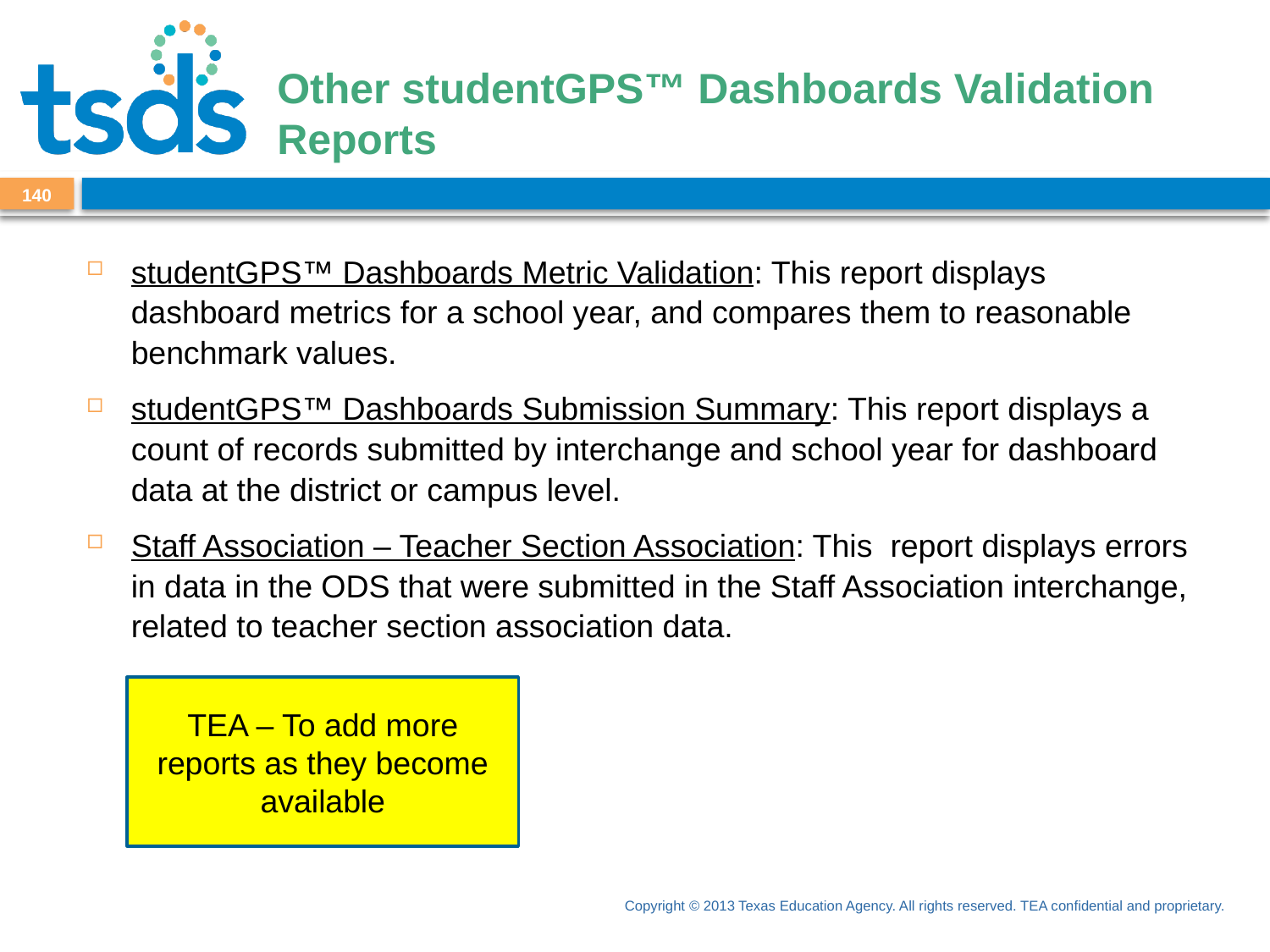

# Other studentGPS™ Dashboards Validation Reports
140
studentGPS™ Dashboards Metric Validation: This report displays dashboard metrics for a school year, and compares them to reasonable benchmark values.
studentGPS™ Dashboards Submission Summary: This report displays a count of records submitted by interchange and school year for dashboard data at the district or campus level.
Staff Association – Teacher Section Association: This  report displays errors in data in the ODS that were submitted in the Staff Association interchange, related to teacher section association data.

TEA – To add more reports as they become available